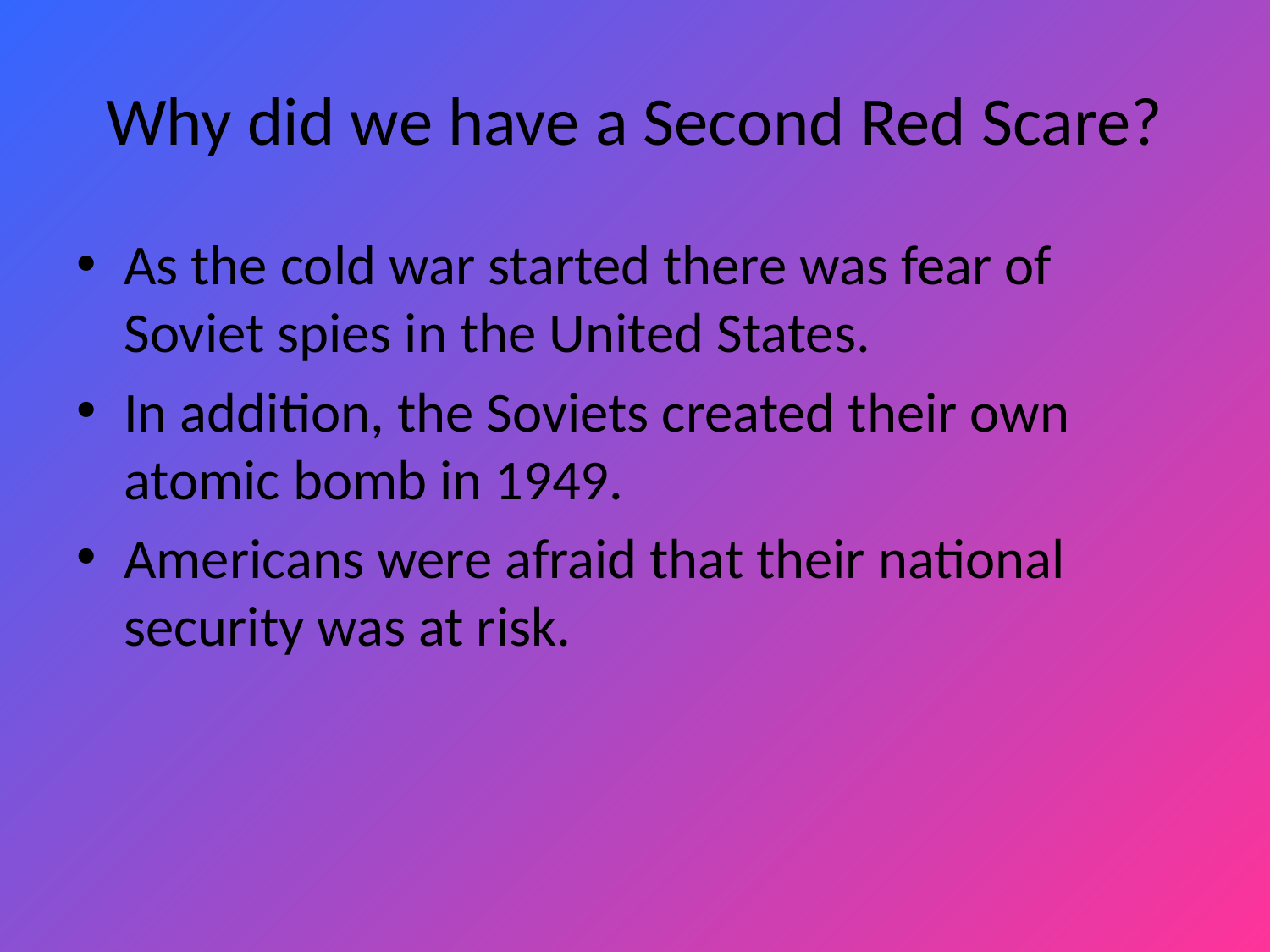

# Why did we have a Second Red Scare?
As the cold war started there was fear of Soviet spies in the United States.
In addition, the Soviets created their own atomic bomb in 1949.
Americans were afraid that their national security was at risk.